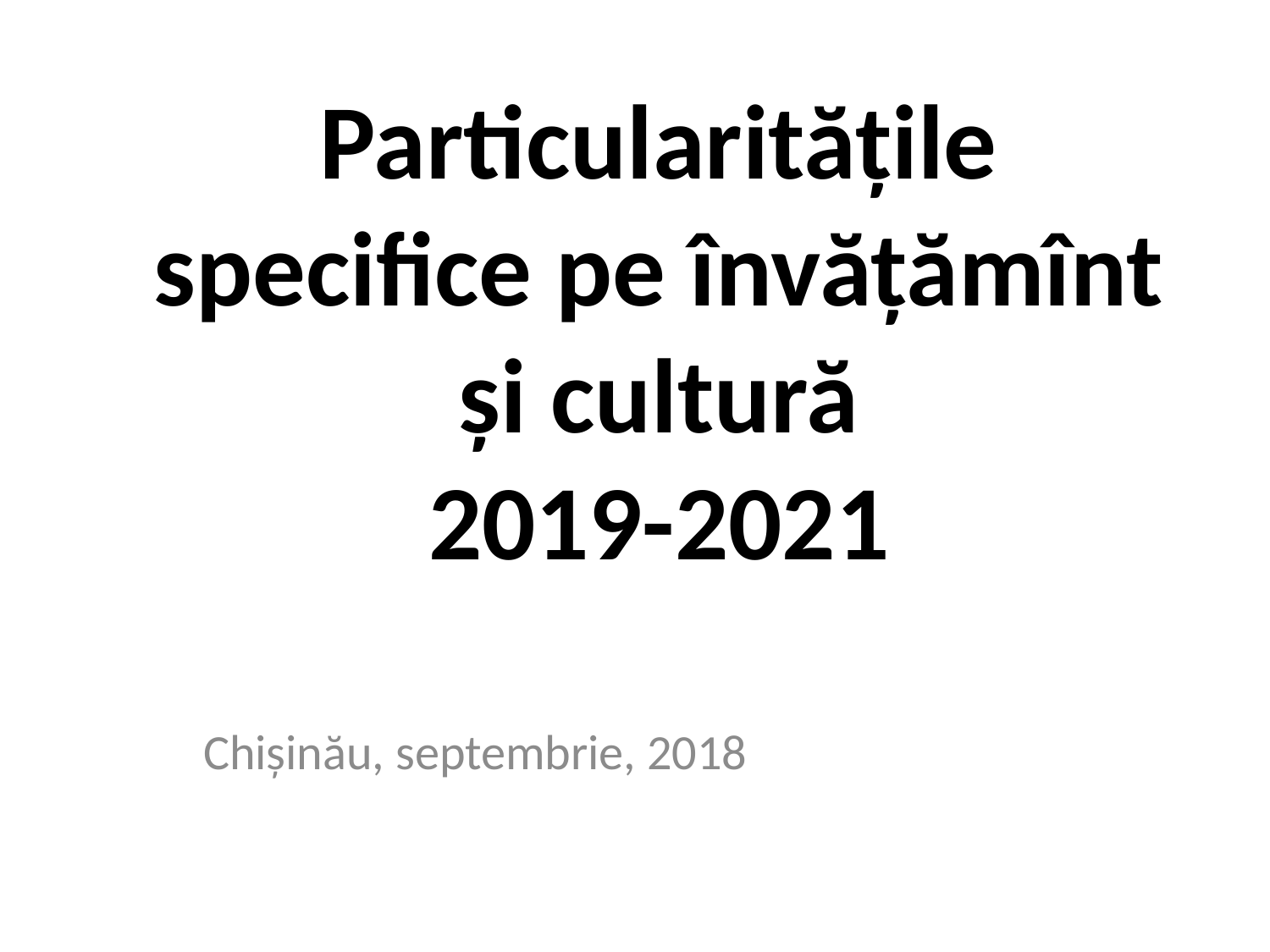

# Particularitățile specifice pe învățămînt și cultură 2019-2021
Chișinău, septembrie, 2018